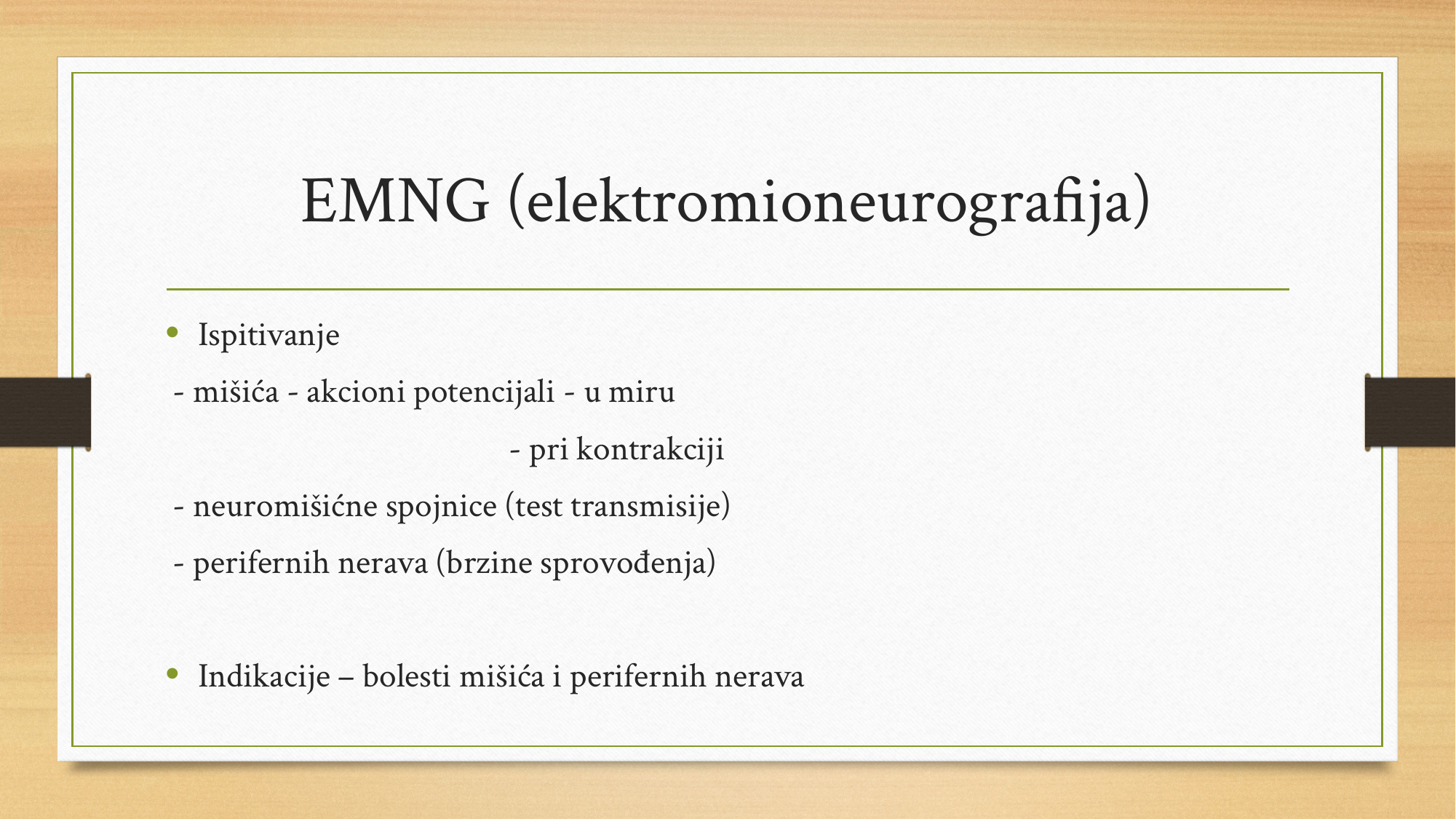

# EMNG (elektromioneurografija)
Ispitivanje
 - mišića - akcioni potencijali - u miru
                                             - pri kontrakciji
 - neuromišićne spojnice (test transmisije)
 - perifernih nerava (brzine sprovođenja)

Indikacije – bolesti mišića i perifernih nerava